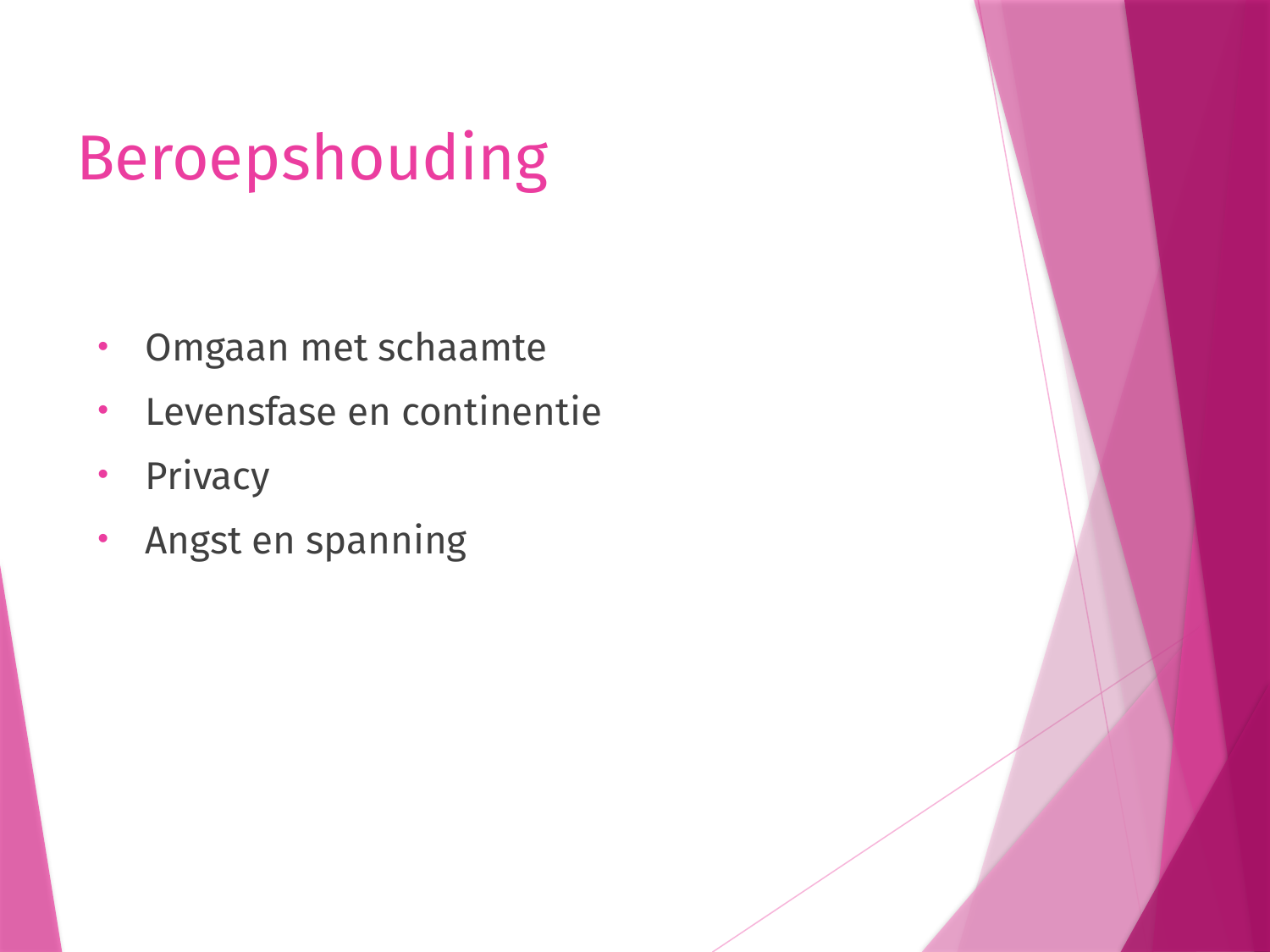

# Beroepshouding
Omgaan met schaamte
Levensfase en continentie
Privacy
Angst en spanning